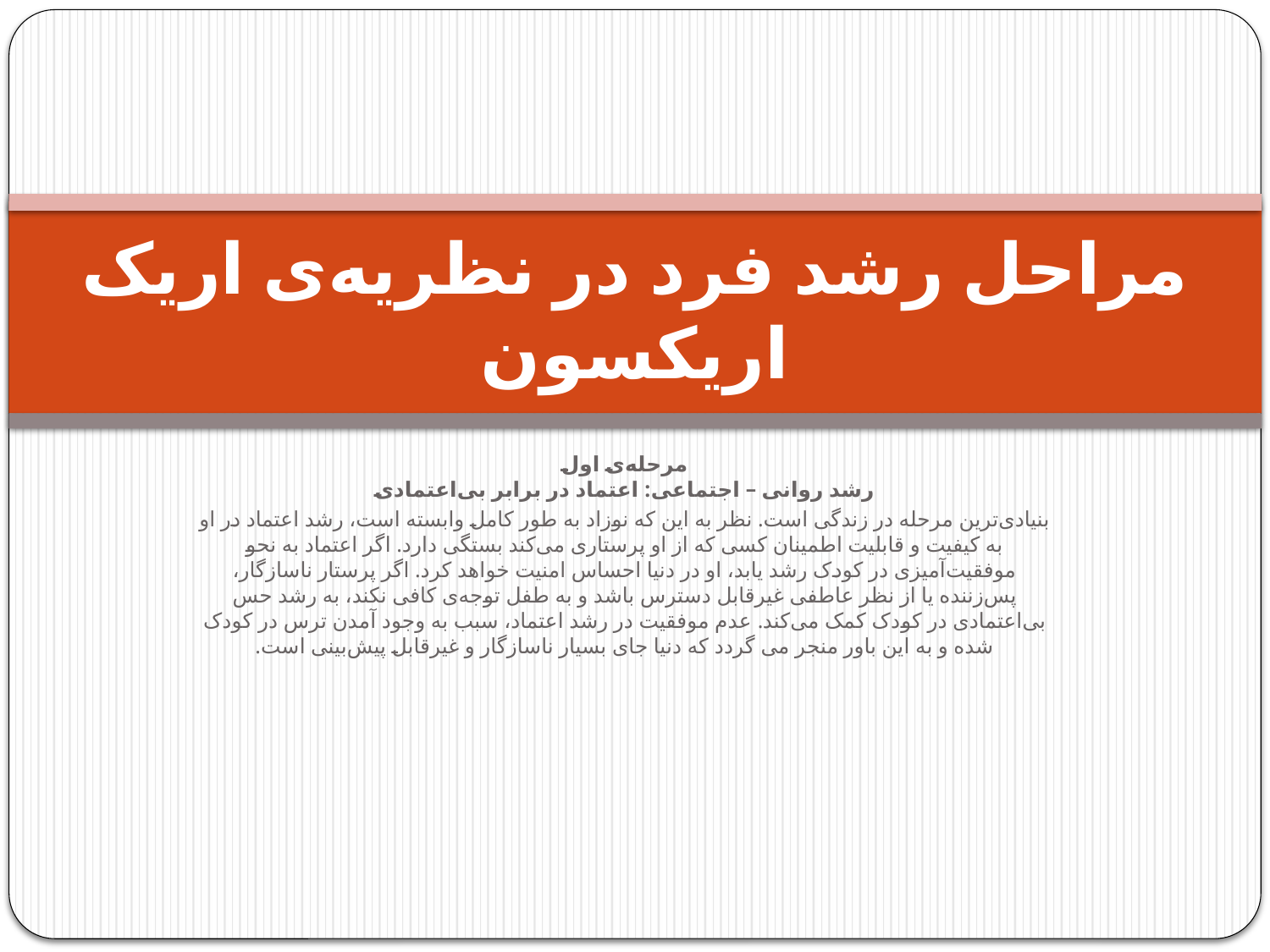

# مراحل رشد فرد در نظریه‌ی اریک اریکسون
مرحله‌ی اول
رشد روانی – اجتماعی: اعتماد در برابر بی‌اعتمادی
بنیادی‌ترین مرحله در زندگی است. نظر به این که نوزاد به طور کامل وابسته است، رشد اعتماد در او به کیفیت و قابلیت اطمینان کسی که از او پرستاری می‌کند بستگی دارد. اگر اعتماد به نحو موفقیت‌آمیزی در کودک رشد یابد، او در دنیا احساس امنیت خواهد کرد. اگر پرستار ناسازگار، پس‌زننده یا از نظر عاطفی غیرقابل دسترس باشد و به طفل توجه‌ی کافی نکند، به رشد حس بی‌اعتمادی در کودک کمک می‌کند. عدم موفقیت در رشد اعتماد، سبب به وجود آمدن ترس در کودک شده و به این باور منجر می گردد که دنیا جای بسیار ناسازگار و غیرقابل پیش‌بینی است.